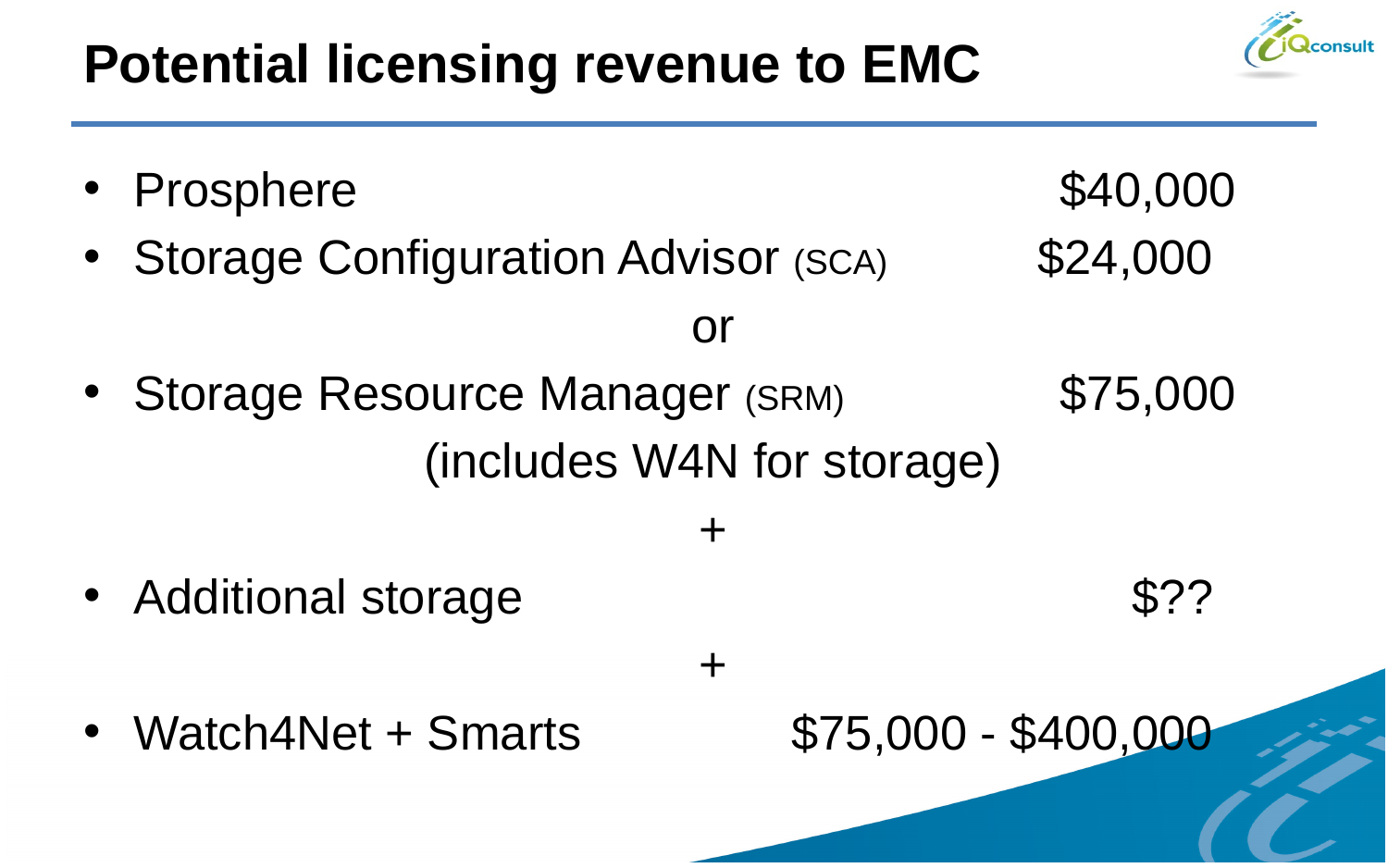

# Potential licensing revenue to EMC
Prosphere	$40,000
Storage Configuration Advisor (SCA)	$24,000
or
Storage Resource Manager (SRM)	$75,000
(includes W4N for storage)
+
Additional storage	$??
+
Watch4Net + Smarts	$75,000 - $400,000